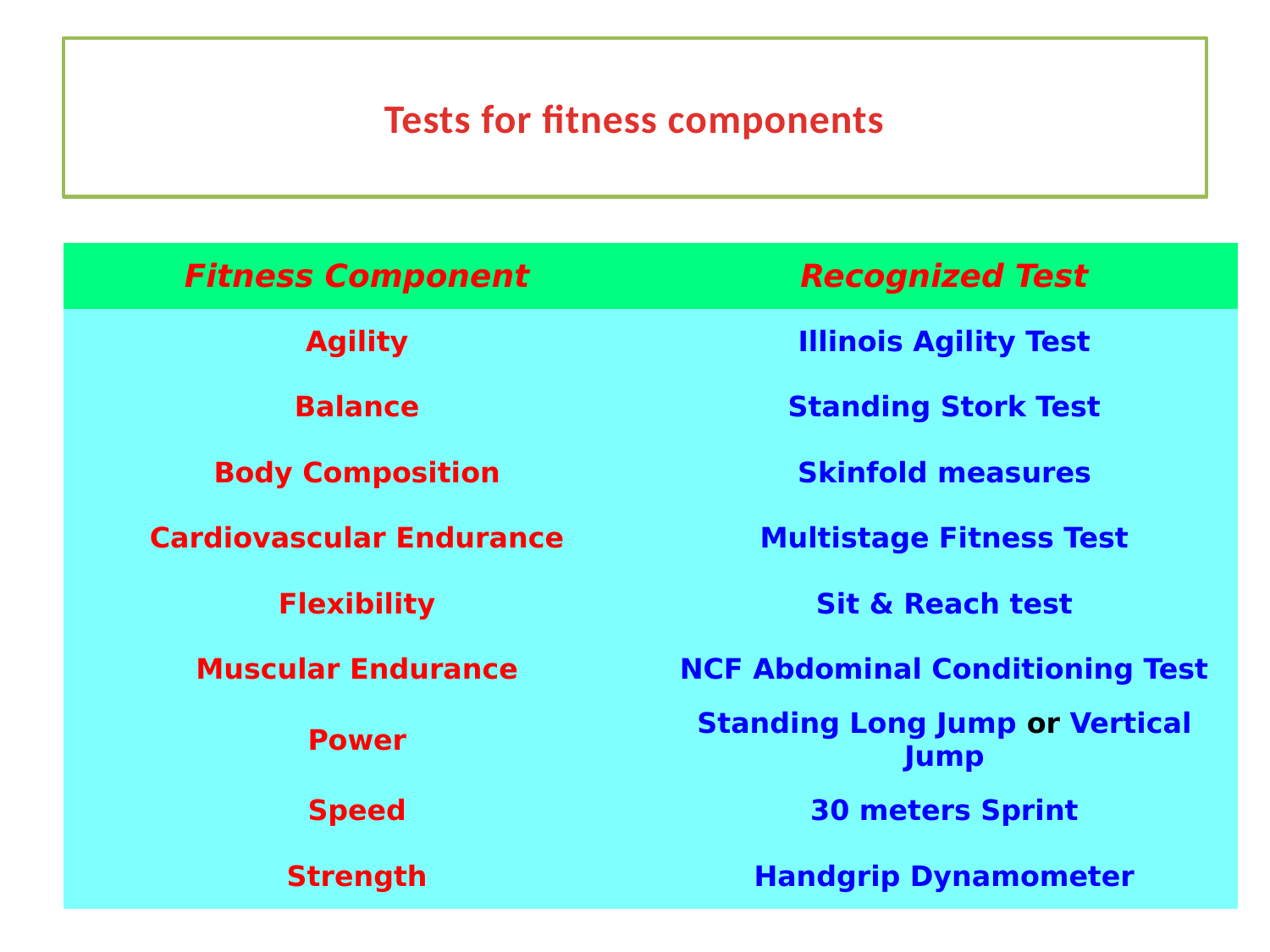

# Tests for fitness components
| Fitness Component | Recognized Test |
| --- | --- |
| Agility | Illinois Agility Test |
| Balance | Standing Stork Test |
| Body Composition | Skinfold measures |
| Cardiovascular Endurance | Multistage Fitness Test |
| Flexibility | Sit & Reach test |
| Muscular Endurance | NCF Abdominal Conditioning Test |
| Power | Standing Long Jump or Vertical Jump |
| Speed | 30 meters Sprint |
| Strength | Handgrip Dynamometer |